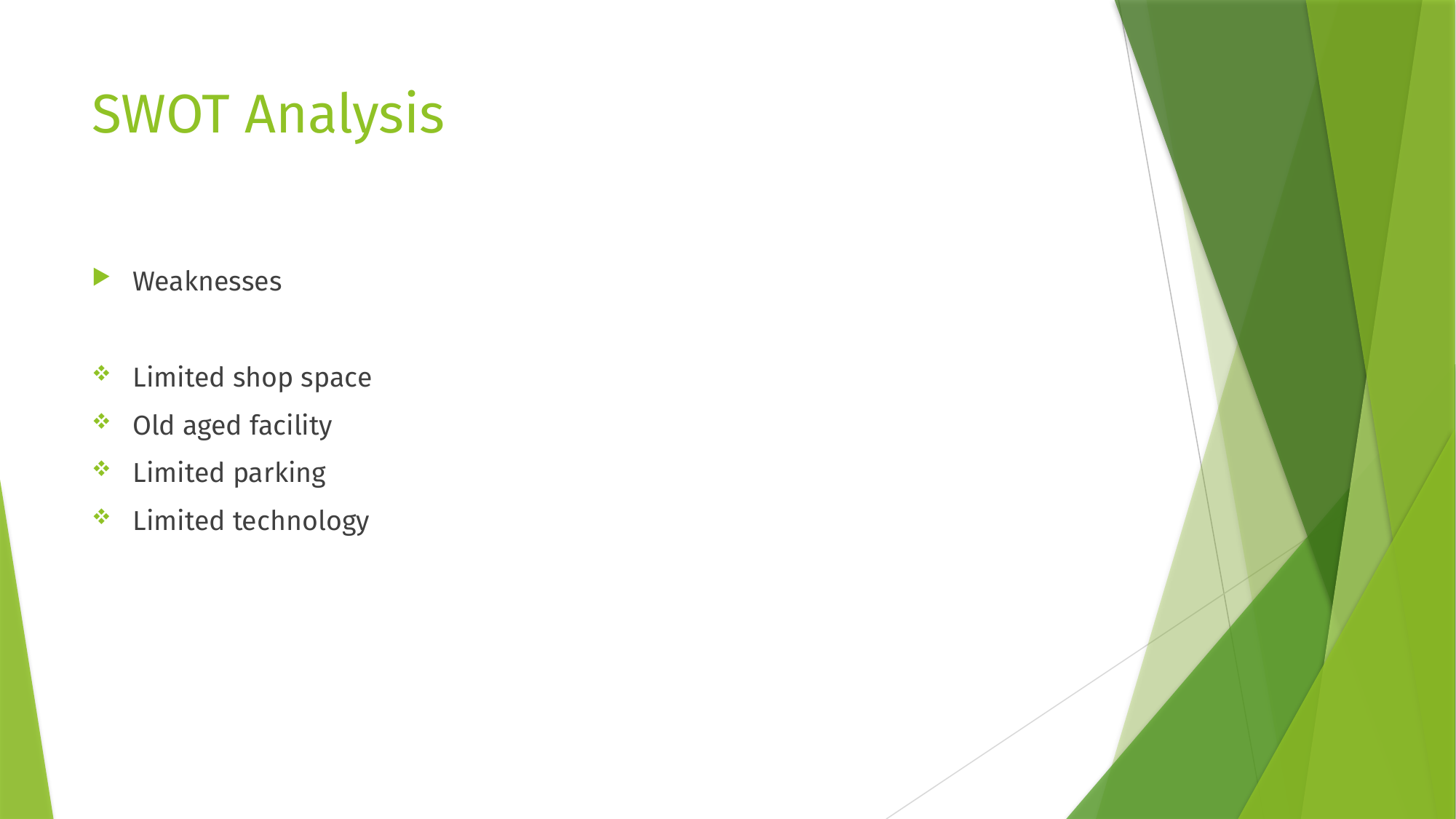

# SWOT Analysis
Weaknesses

Limited shop space
Old aged facility
Limited parking
Limited technology